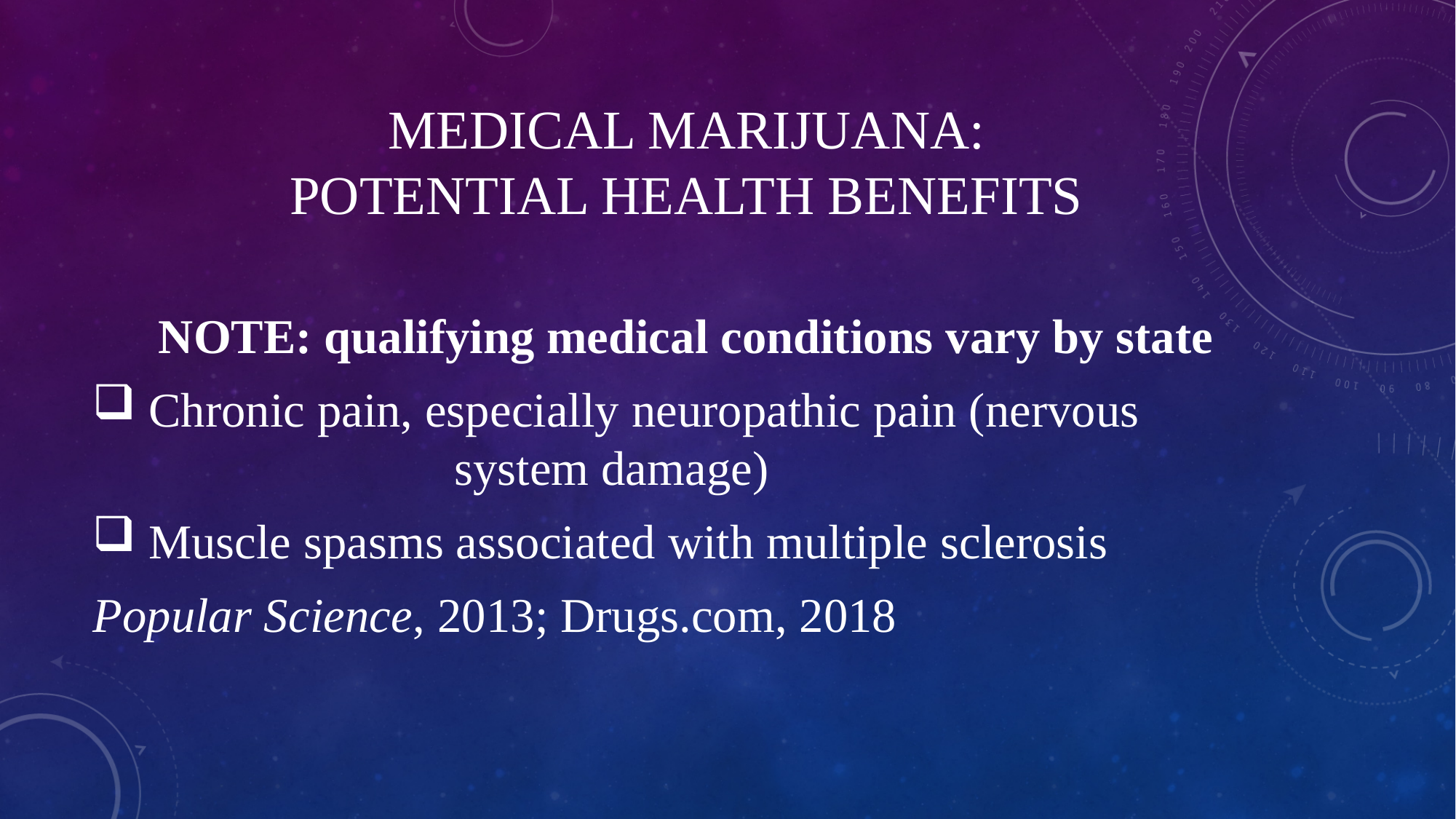

# Medical marijuana: potential health benefits
NOTE: qualifying medical conditions vary by state
 Chronic pain, especially neuropathic pain (nervous 				system damage)
 Muscle spasms associated with multiple sclerosis
Popular Science, 2013; Drugs.com, 2018